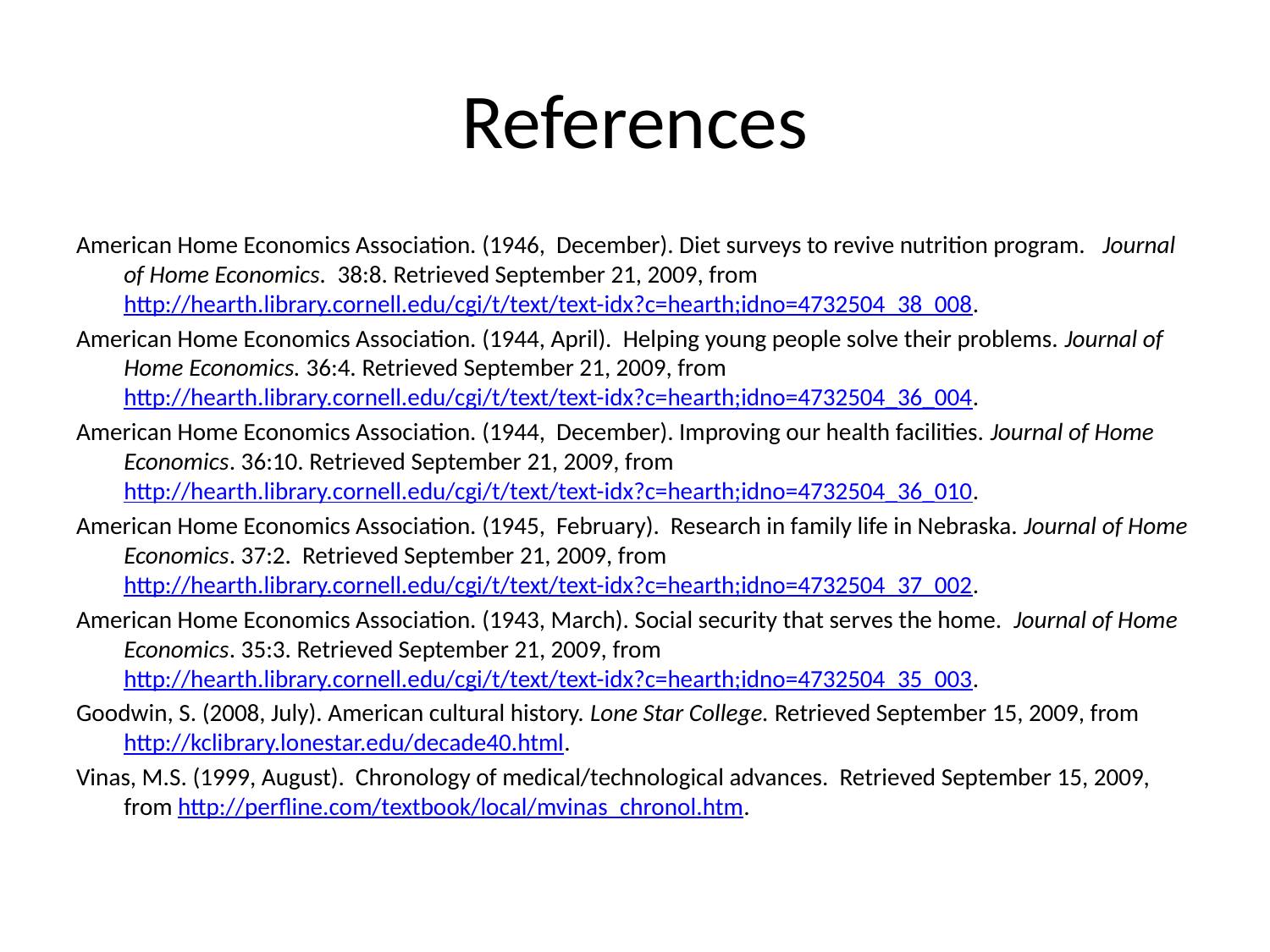

# References
American Home Economics Association. (1946,  December). Diet surveys to revive nutrition program.   Journal of Home Economics.  38:8. Retrieved September 21, 2009, from http://hearth.library.cornell.edu/cgi/t/text/text-idx?c=hearth;idno=4732504_38_008.
American Home Economics Association. (1944, April).  Helping young people solve their problems. Journal of Home Economics. 36:4. Retrieved September 21, 2009, from http://hearth.library.cornell.edu/cgi/t/text/text-idx?c=hearth;idno=4732504_36_004.
American Home Economics Association. (1944,  December). Improving our health facilities. Journal of Home Economics. 36:10. Retrieved September 21, 2009, from http://hearth.library.cornell.edu/cgi/t/text/text-idx?c=hearth;idno=4732504_36_010.
American Home Economics Association. (1945,  February).  Research in family life in Nebraska. Journal of Home Economics. 37:2.  Retrieved September 21, 2009, from http://hearth.library.cornell.edu/cgi/t/text/text-idx?c=hearth;idno=4732504_37_002.
American Home Economics Association. (1943, March). Social security that serves the home.  Journal of Home Economics. 35:3. Retrieved September 21, 2009, from http://hearth.library.cornell.edu/cgi/t/text/text-idx?c=hearth;idno=4732504_35_003.
Goodwin, S. (2008, July). American cultural history. Lone Star College. Retrieved September 15, 2009, from http://kclibrary.lonestar.edu/decade40.html.
Vinas, M.S. (1999, August).  Chronology of medical/technological advances.  Retrieved September 15, 2009, from http://perfline.com/textbook/local/mvinas_chronol.htm.